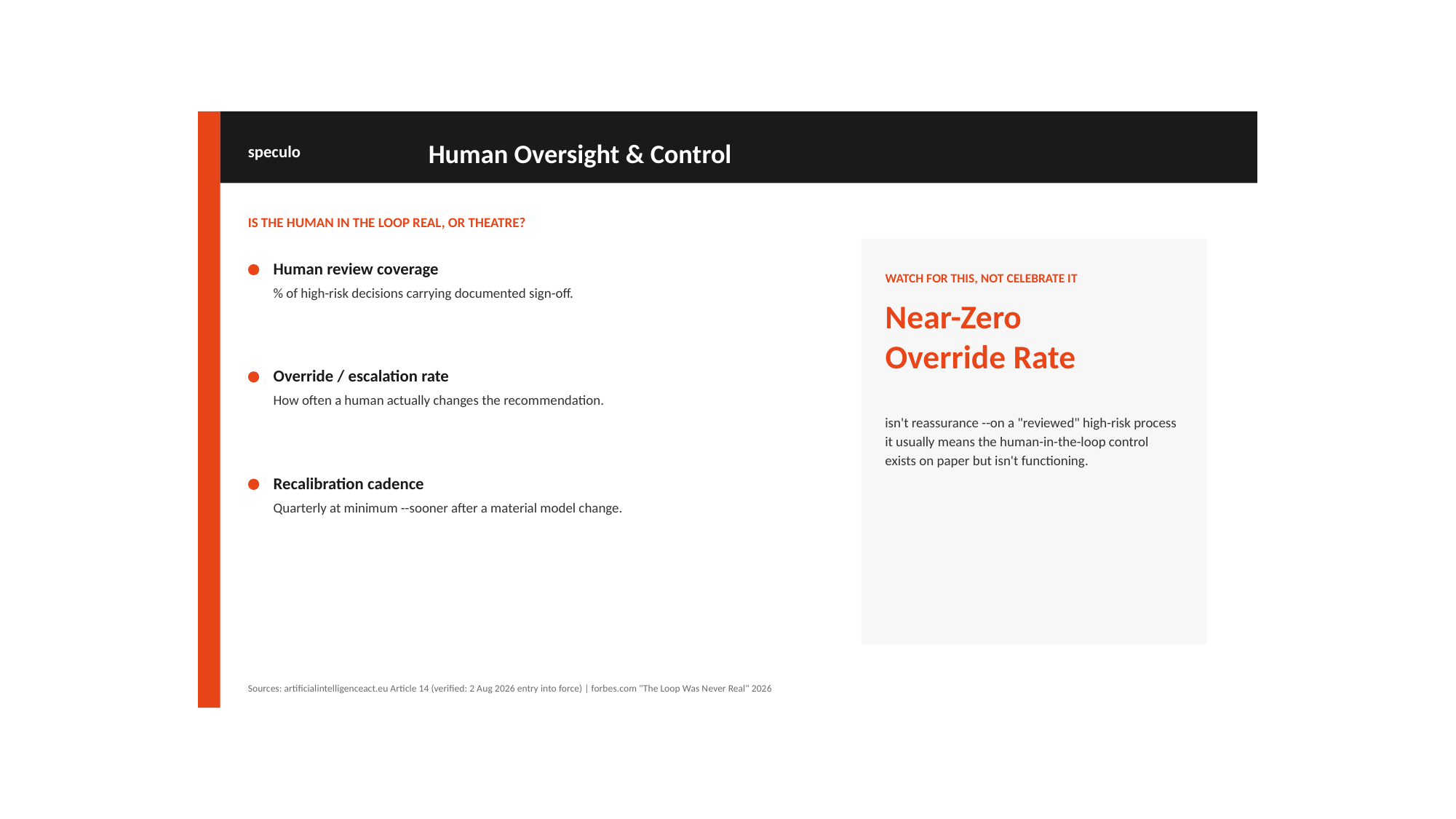

Human Oversight & Control
speculo
IS THE HUMAN IN THE LOOP REAL, OR THEATRE?

Human review coverage

WATCH FOR THIS, NOT CELEBRATE IT
% of high-risk decisions carrying documented sign-off.
Near-Zero
Override Rate
Override / escalation rate

How often a human actually changes the recommendation.
isn't reassurance --on a "reviewed" high-risk process
it usually means the human-in-the-loop control
exists on paper but isn't functioning.
Recalibration cadence

Quarterly at minimum --sooner after a material model change.
Sources: artificialintelligenceact.eu Article 14 (verified: 2 Aug 2026 entry into force) | forbes.com "The Loop Was Never Real" 2026